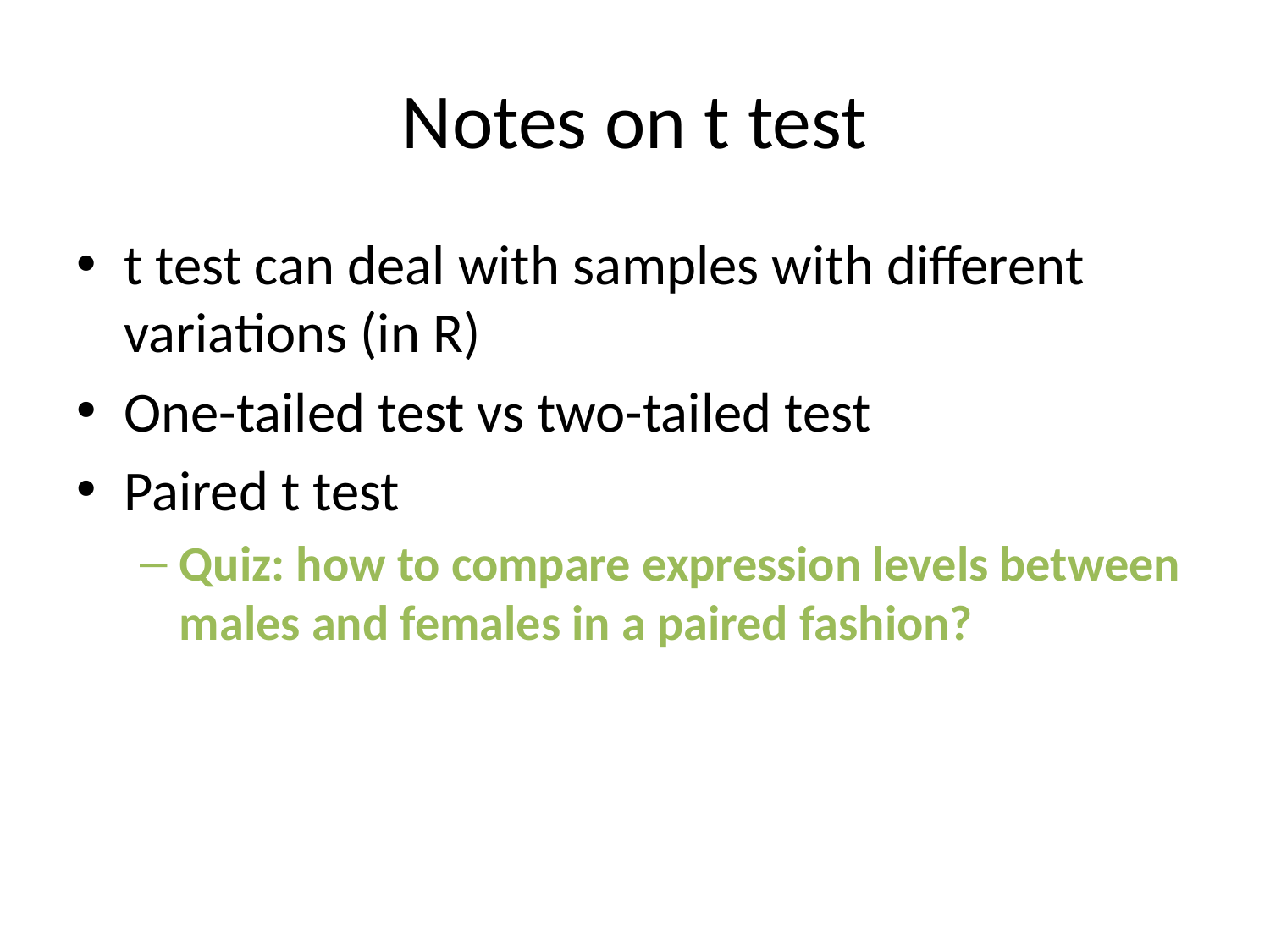

# Notes on t test
t test can deal with samples with different variations (in R)
One-tailed test vs two-tailed test
Paired t test
Quiz: how to compare expression levels between males and females in a paired fashion?